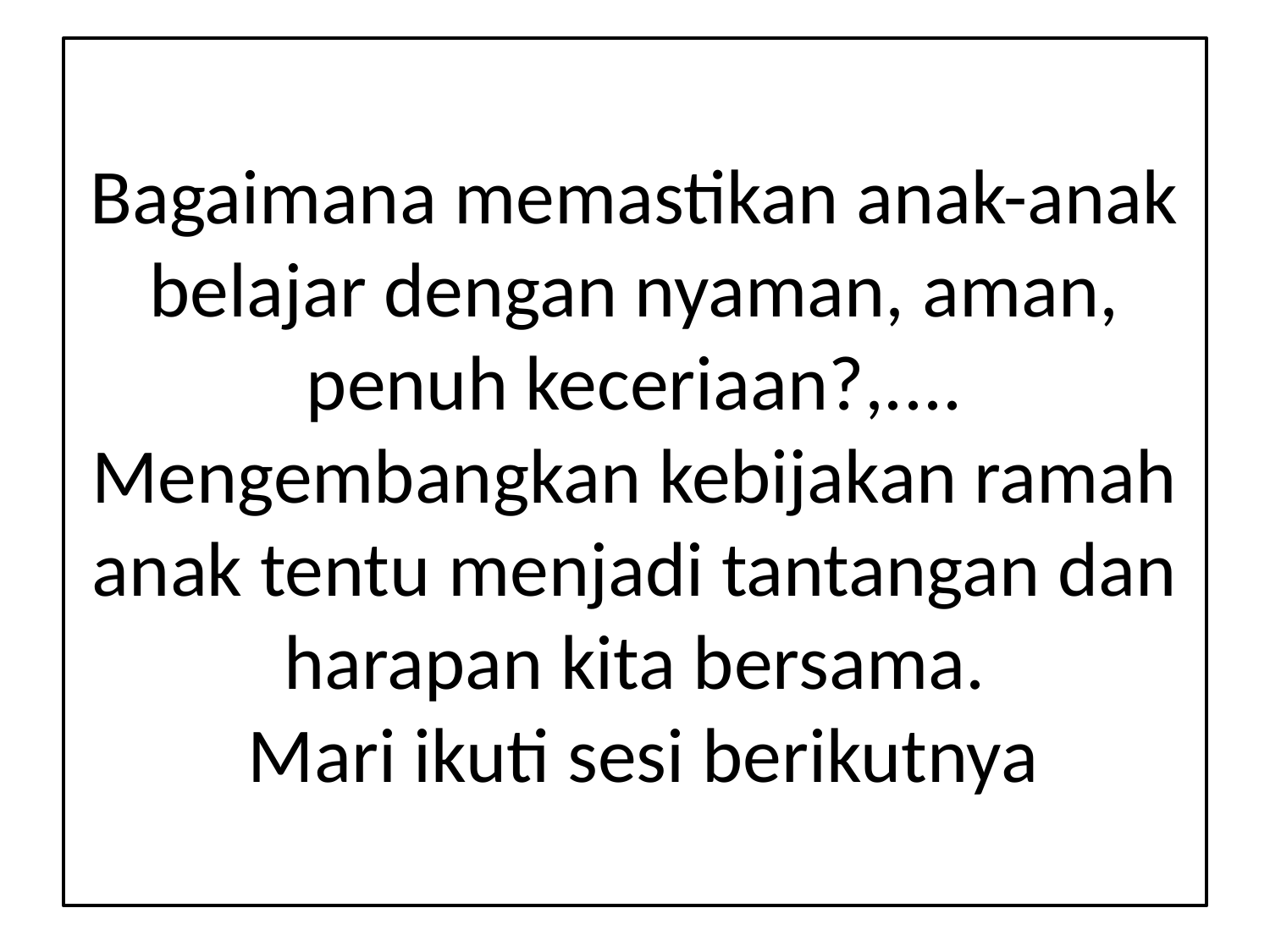

# Bagaimana memastikan anak-anak belajar dengan nyaman, aman, penuh keceriaan?,.... Mengembangkan kebijakan ramah anak tentu menjadi tantangan dan harapan kita bersama. Mari ikuti sesi berikutnya